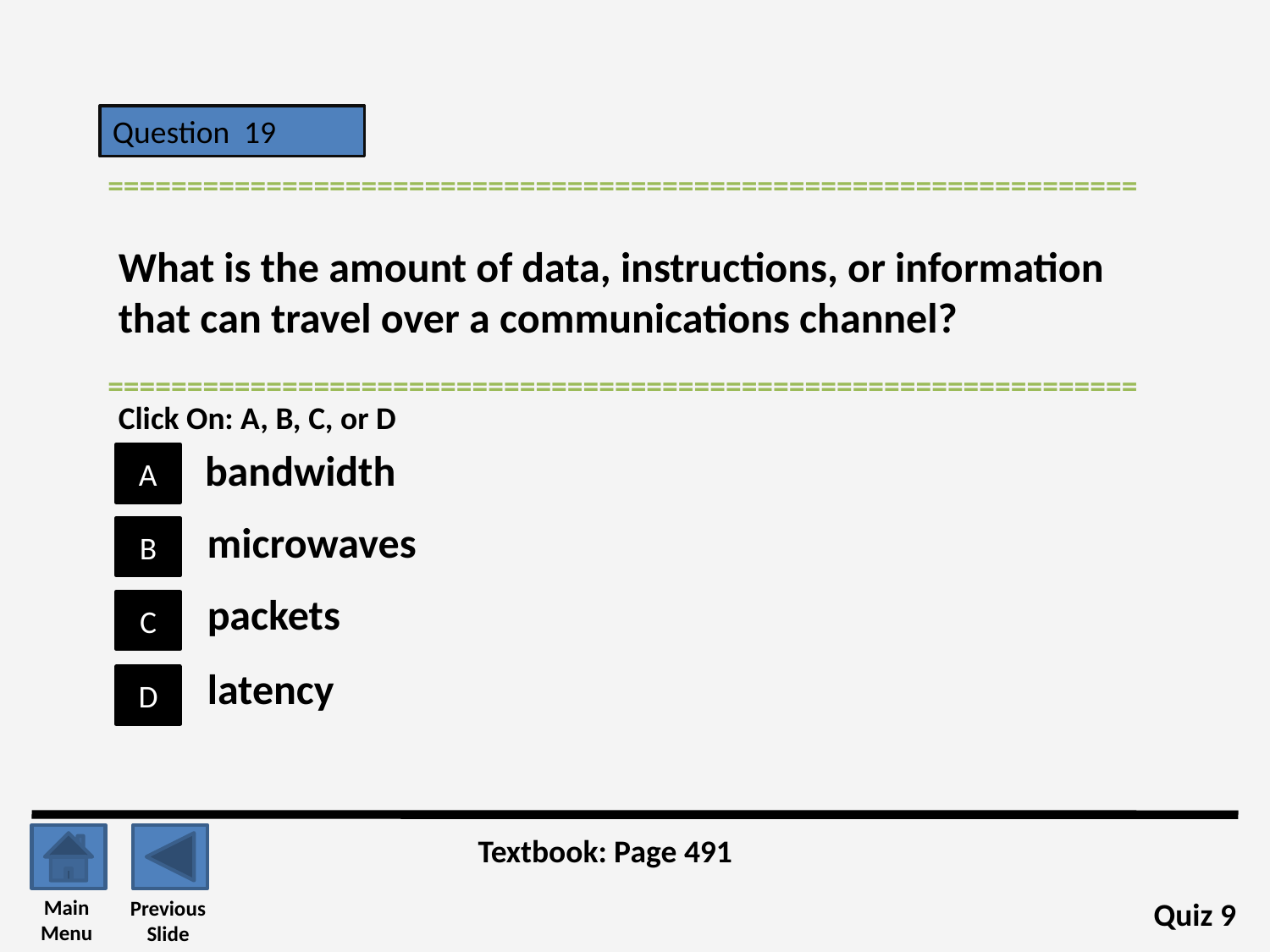

Question  19
=================================================================
What is the amount of data, instructions, or information that can travel over a communications channel?
=================================================================
Click On: A, B, C, or D

bandwidth
A
microwaves
B
packets
C
latency
D

Textbook: Page 491
Main
Menu
Previous
Slide
Quiz 9